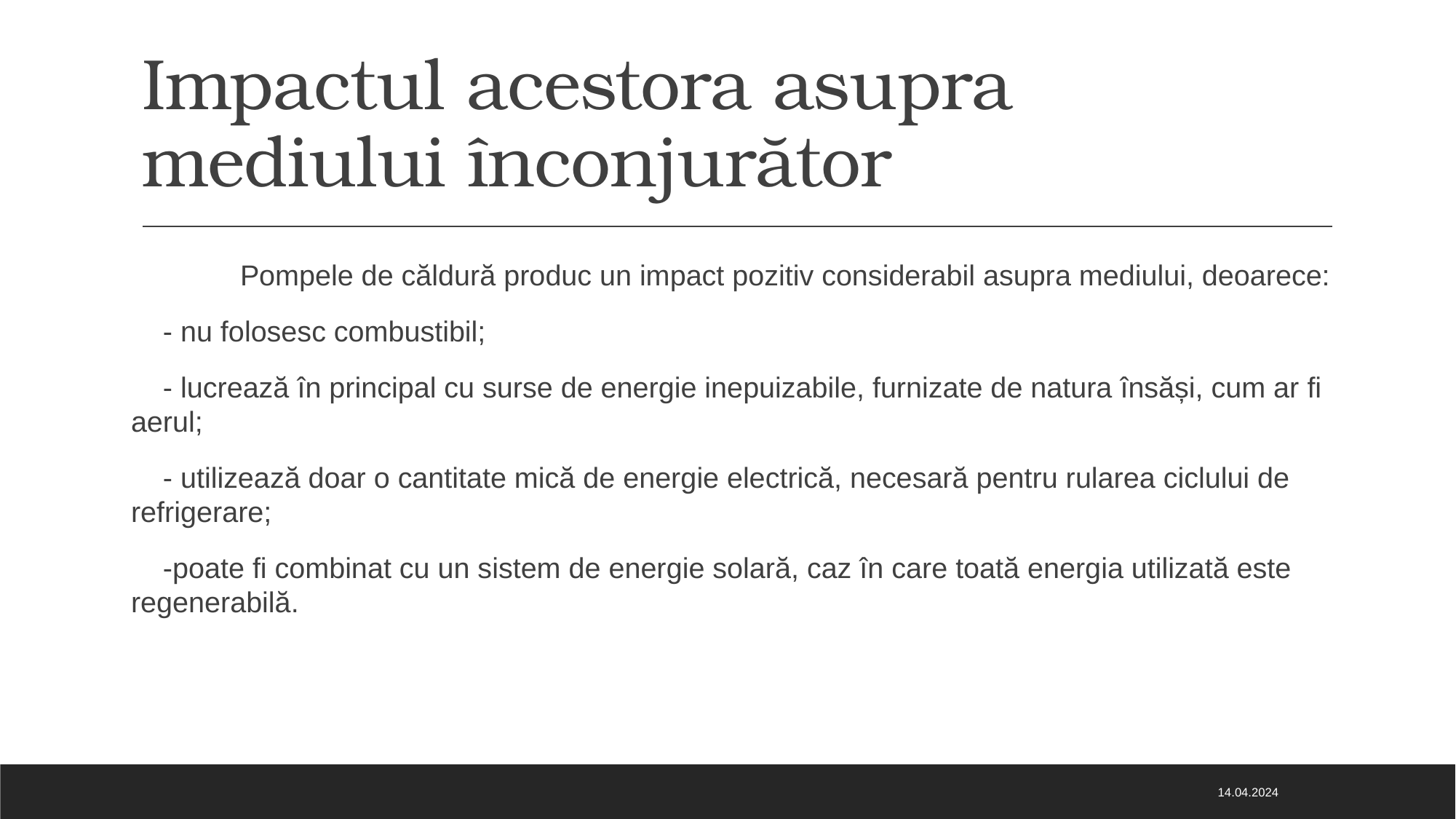

# Impactul acestora asupra mediului înconjurător
	Pompele de căldură produc un impact pozitiv considerabil asupra mediului, deoarece:
    - nu folosesc combustibil;
    - lucrează în principal cu surse de energie inepuizabile, furnizate de natura însăși, cum ar fi aerul;
    - utilizează doar o cantitate mică de energie electrică, necesară pentru rularea ciclului de refrigerare;
    -poate fi combinat cu un sistem de energie solară, caz în care toată energia utilizată este regenerabilă.
14.04.2024